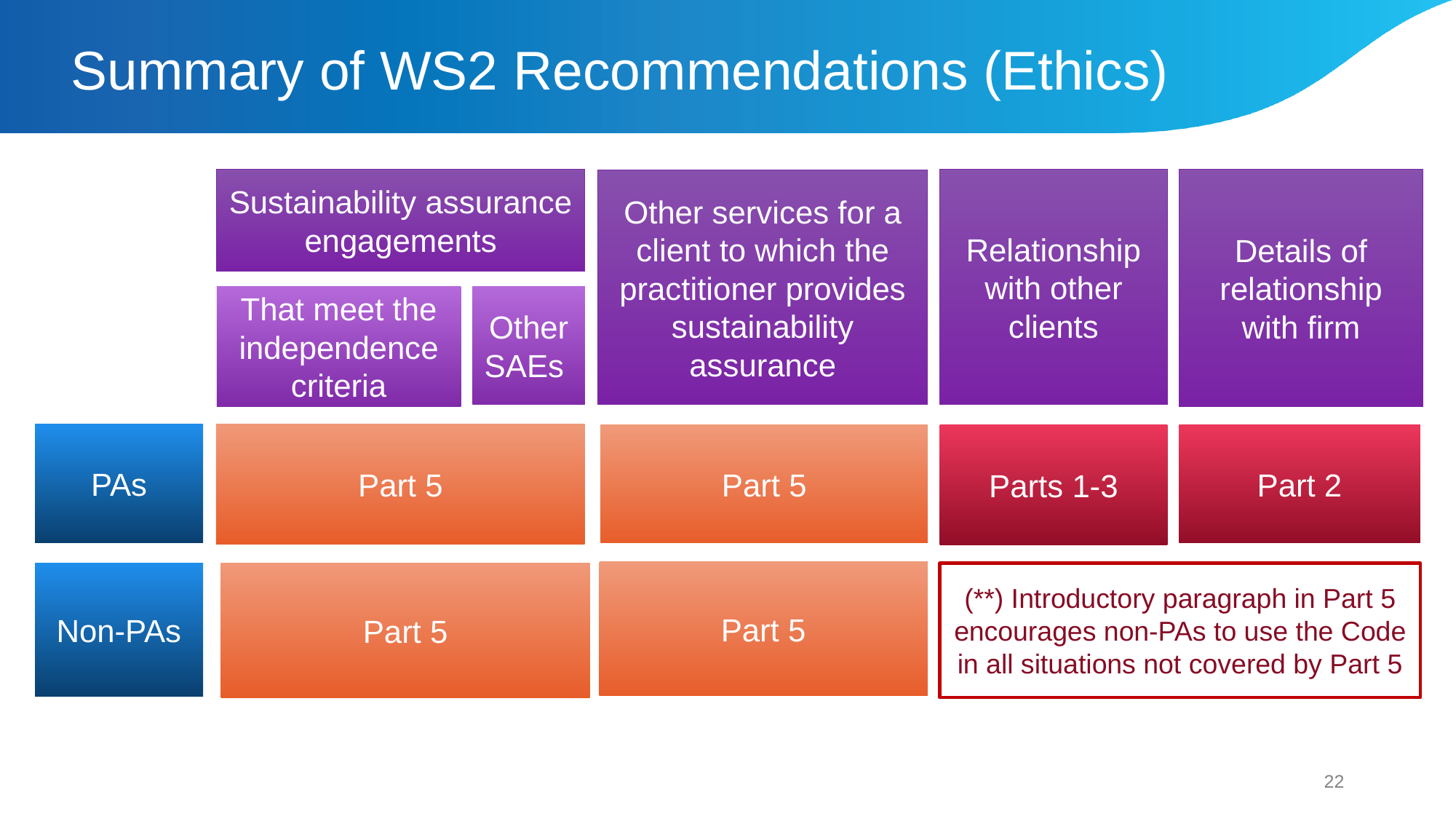

# Summary of WS2 Recommendations (Ethics)
Sustainability assurance engagements
Relationship with other clients
Details of relationship with firm
Other services for a client to which the practitioner provides sustainability assurance
That meet the independence criteria
Other SAEs
Part 5
PAs
Part 5
Parts 1-3
Part 2
Part 5
Non-PAs
Part 5
(**) Introductory paragraph in Part 5 encourages non-PAs to use the Code in all situations not covered by Part 5
22